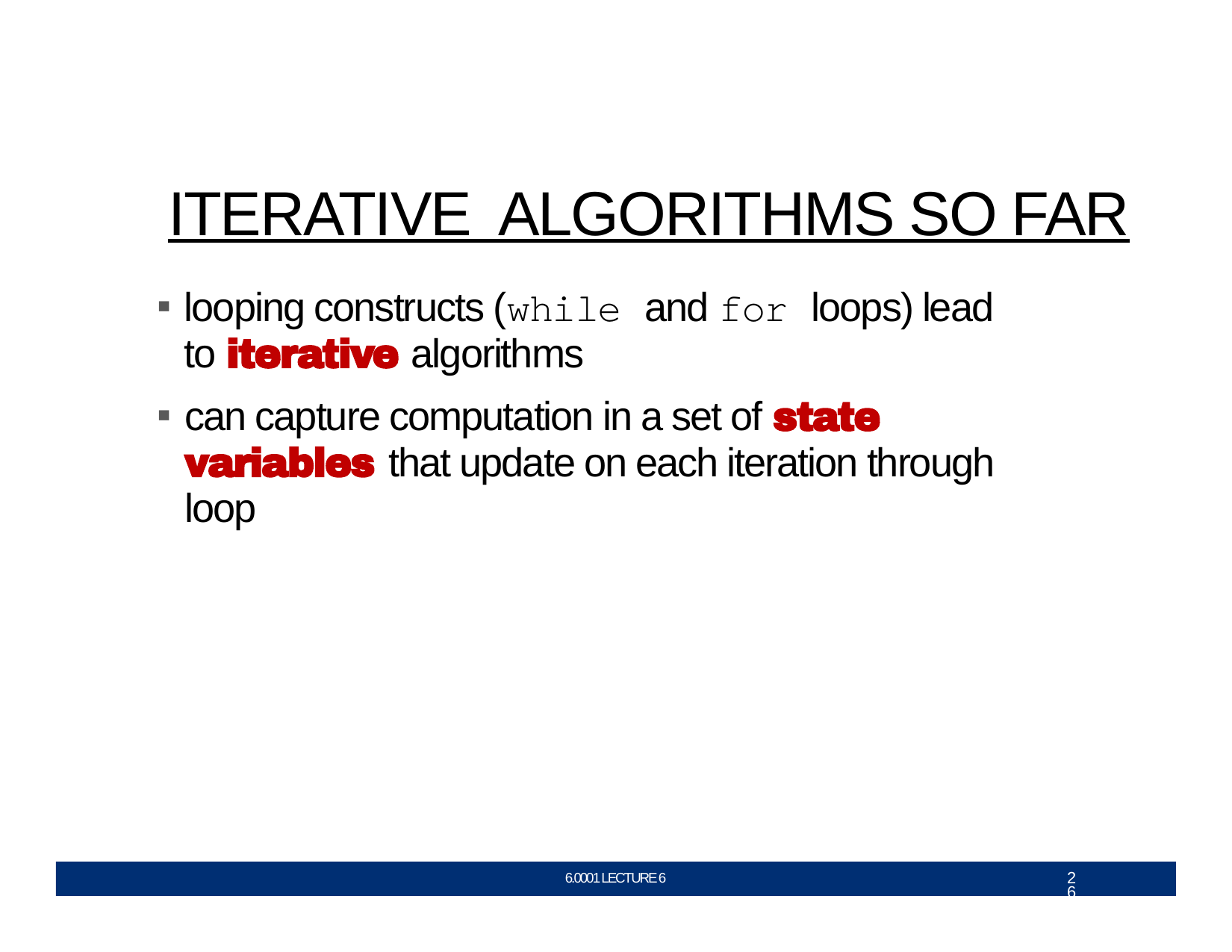

# ITERATIVE  ALGORITHMS SO FAR
looping constructs (while and for loops) lead to iterative algorithms
can capture computation in a set of state variables that update on each iteration through loop
6.0001 LECTURE 6
26